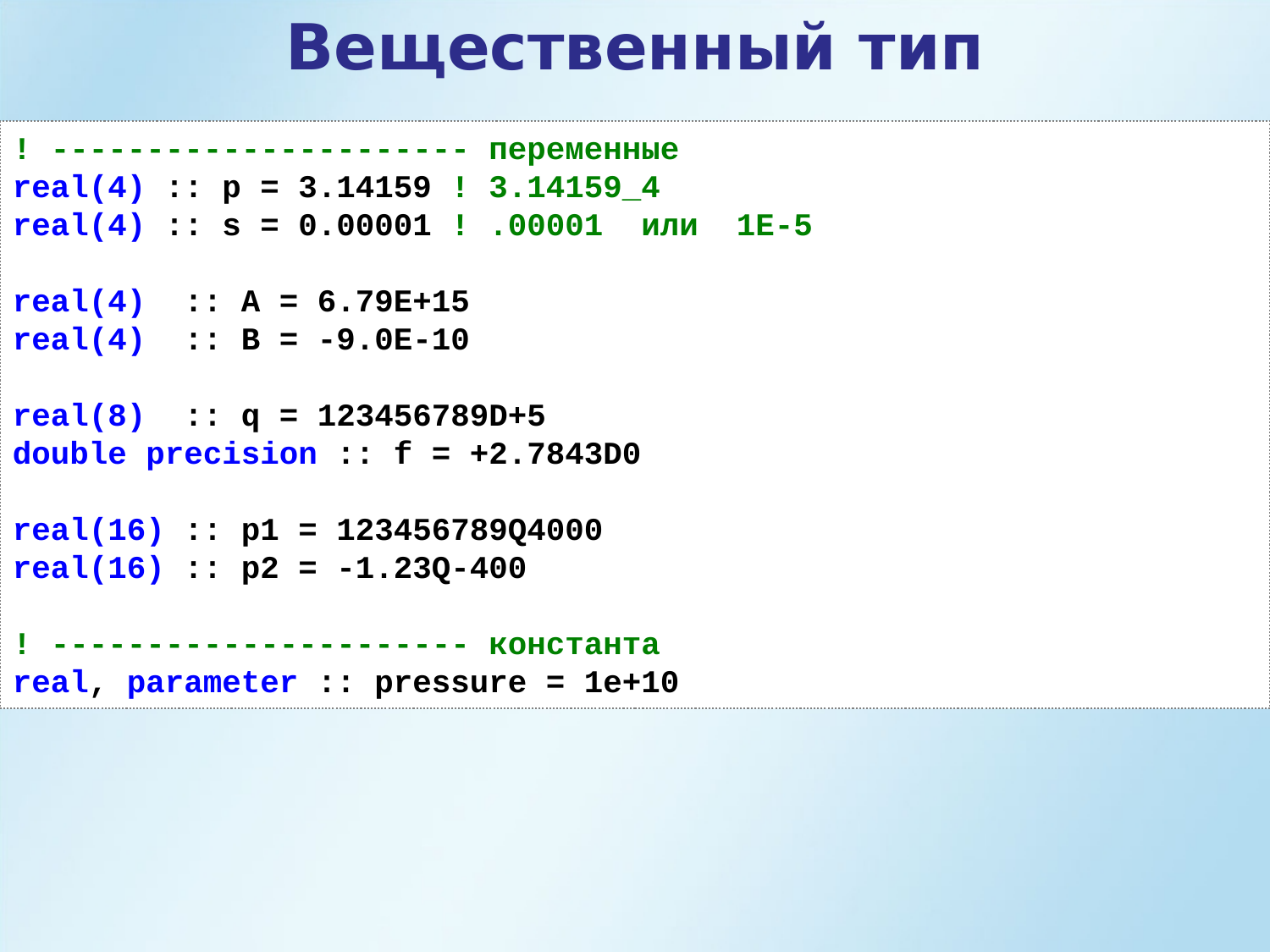

Вещественный тип
! ---------------------- переменные
real(4) :: p = 3.14159 ! 3.14159_4
real(4) :: s = 0.00001 ! .00001  или  1E-5

real(4)  :: A = 6.79E+15
real(4)  :: B = -9.0E-10

real(8)  :: q = 123456789D+5
double precision :: f = +2.7843D0

real(16) :: p1 = 123456789Q4000
real(16) :: p2 = -1.23Q-400

! ---------------------- константа
real, parameter :: pressure = 1e+10